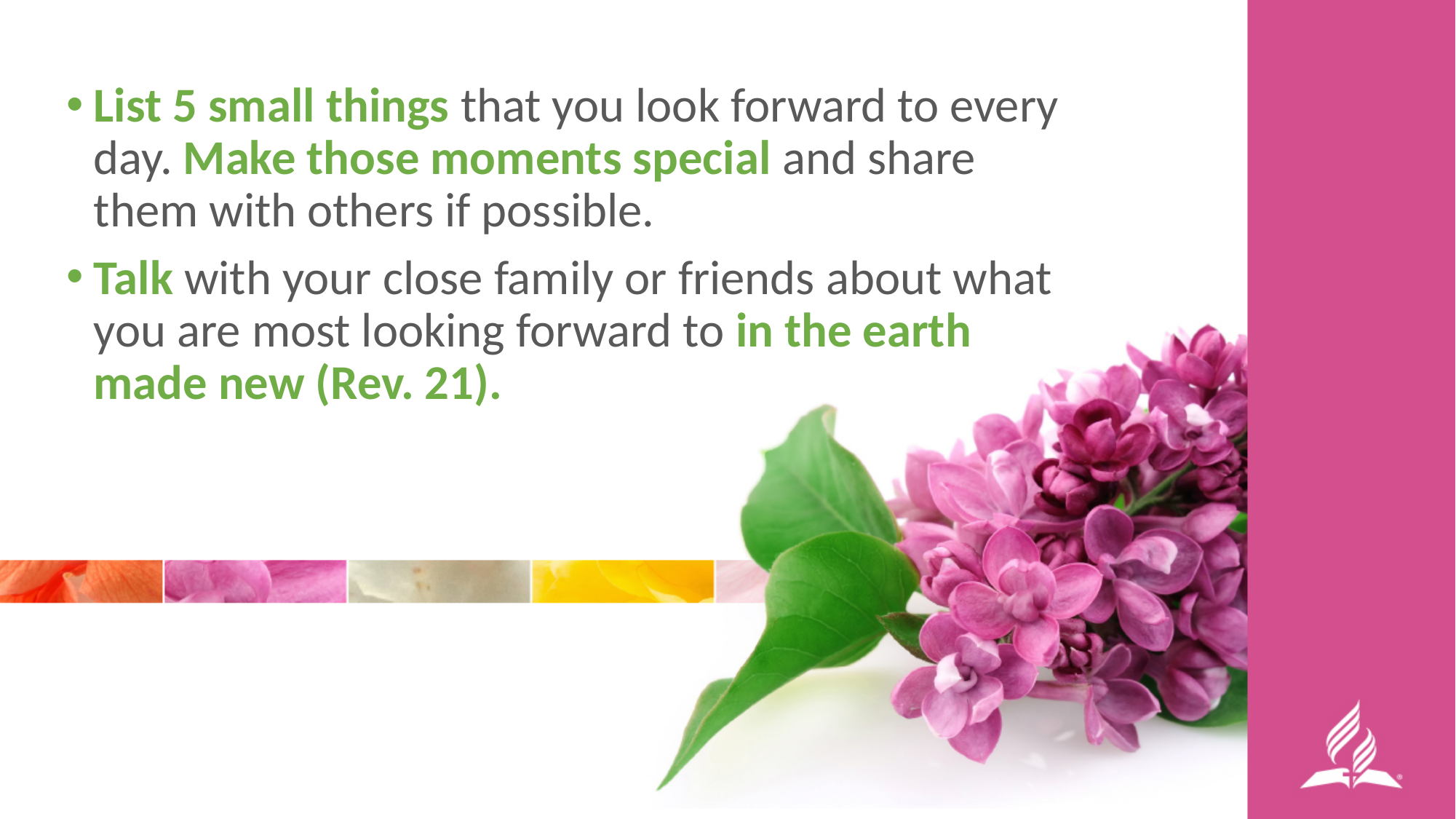

List 5 small things that you look forward to every day. Make those moments special and share them with others if possible.
Talk with your close family or friends about what you are most looking forward to in the earth made new (Rev. 21).